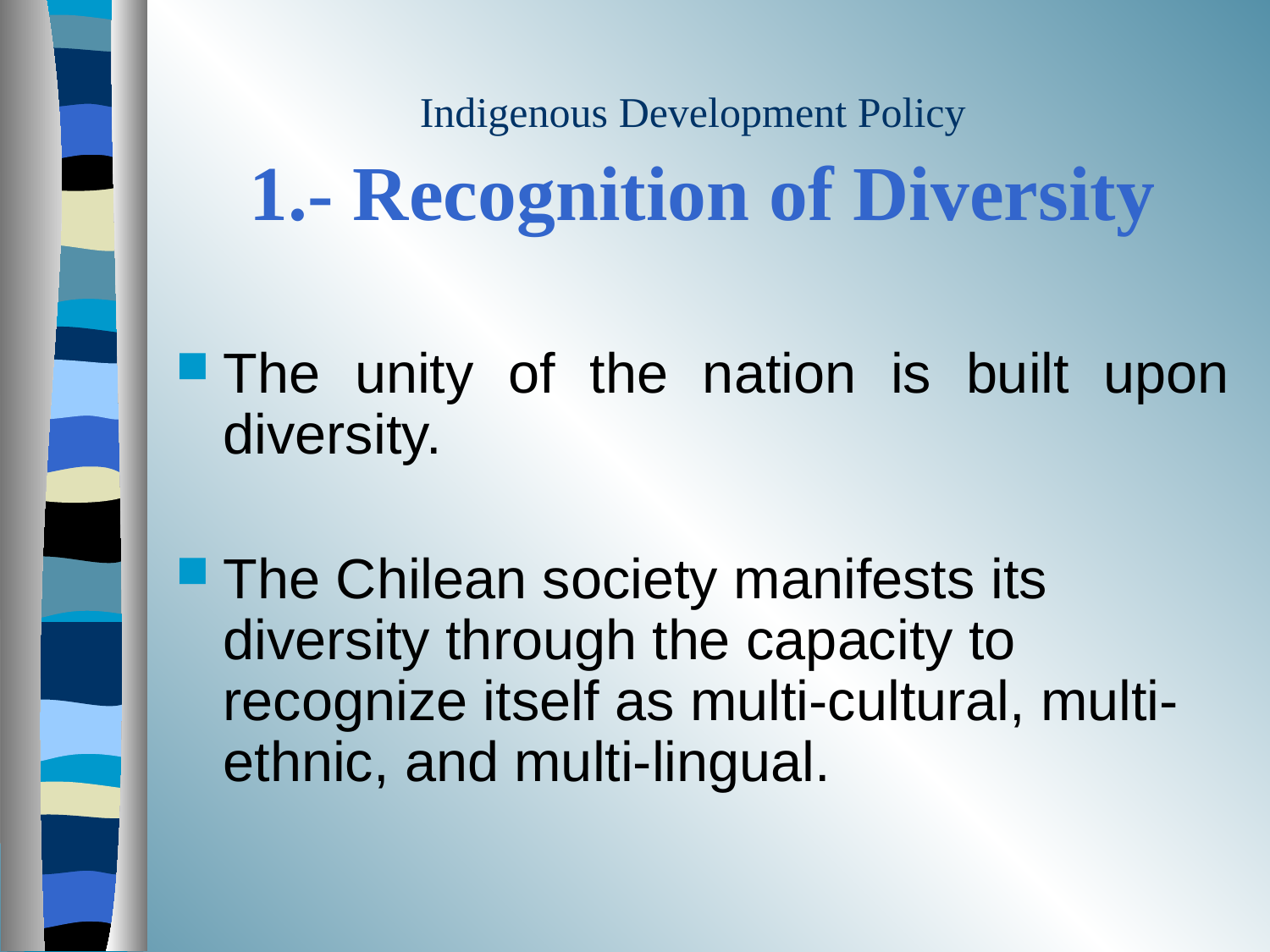

# Indigenous Development Policy 1.- Recognition of Diversity
The unity of the nation is built upon diversity.

The Chilean society manifests its diversity through the capacity to recognize itself as multi-cultural, multi-ethnic, and multi-lingual.